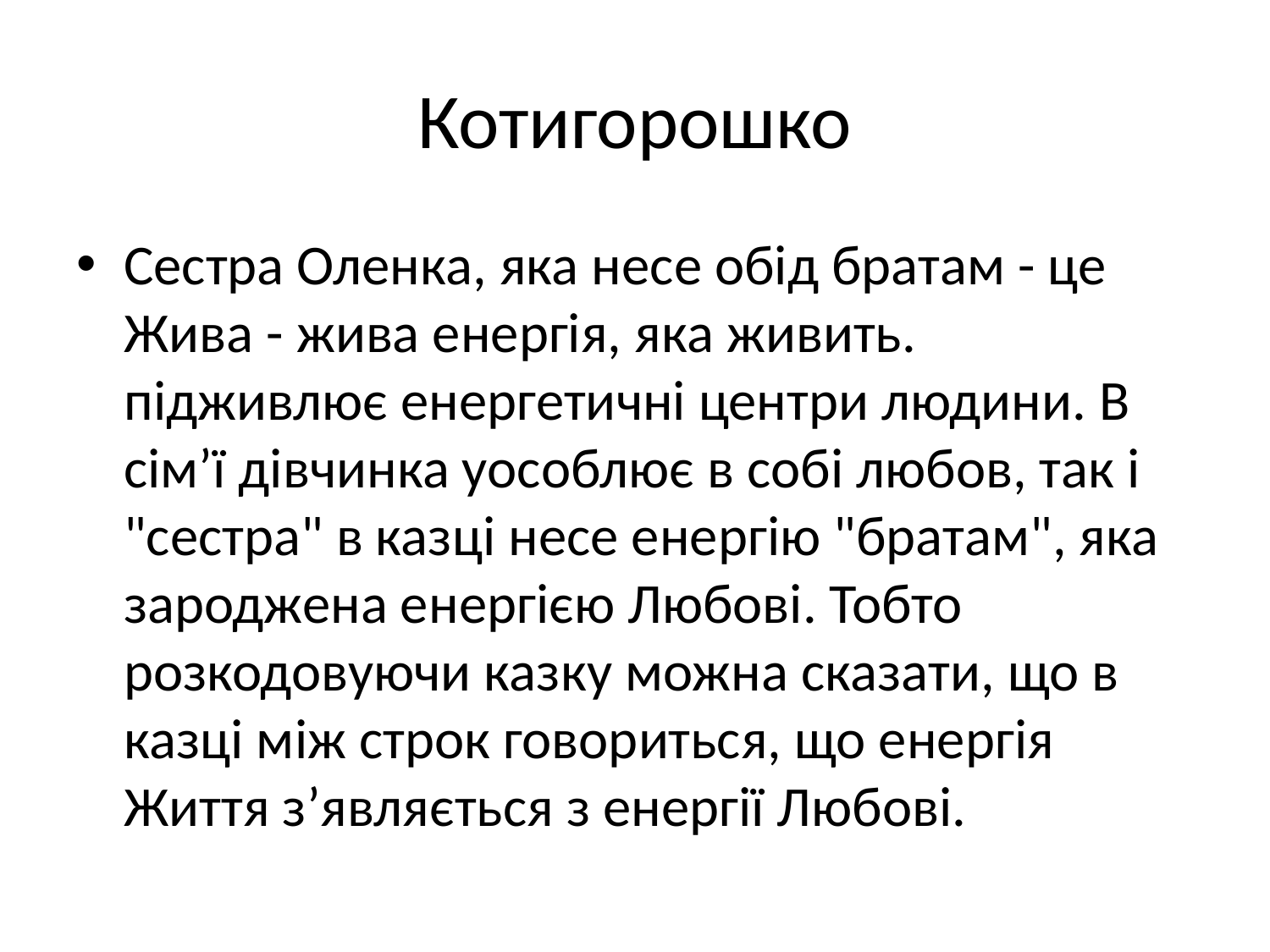

# Котигорошко
Сестра Оленка, яка несе обід братам - це Жива - жива енергія, яка живить. підживлює енергетичні центри людини. В сім’ї дівчинка уособлює в собі любов, так і "сестра" в казці несе енергію "братам", яка зароджена енергією Любові. Тобто розкодовуючи казку можна сказати, що в казці між строк говориться, що енергія Життя з’являється з енергії Любові.